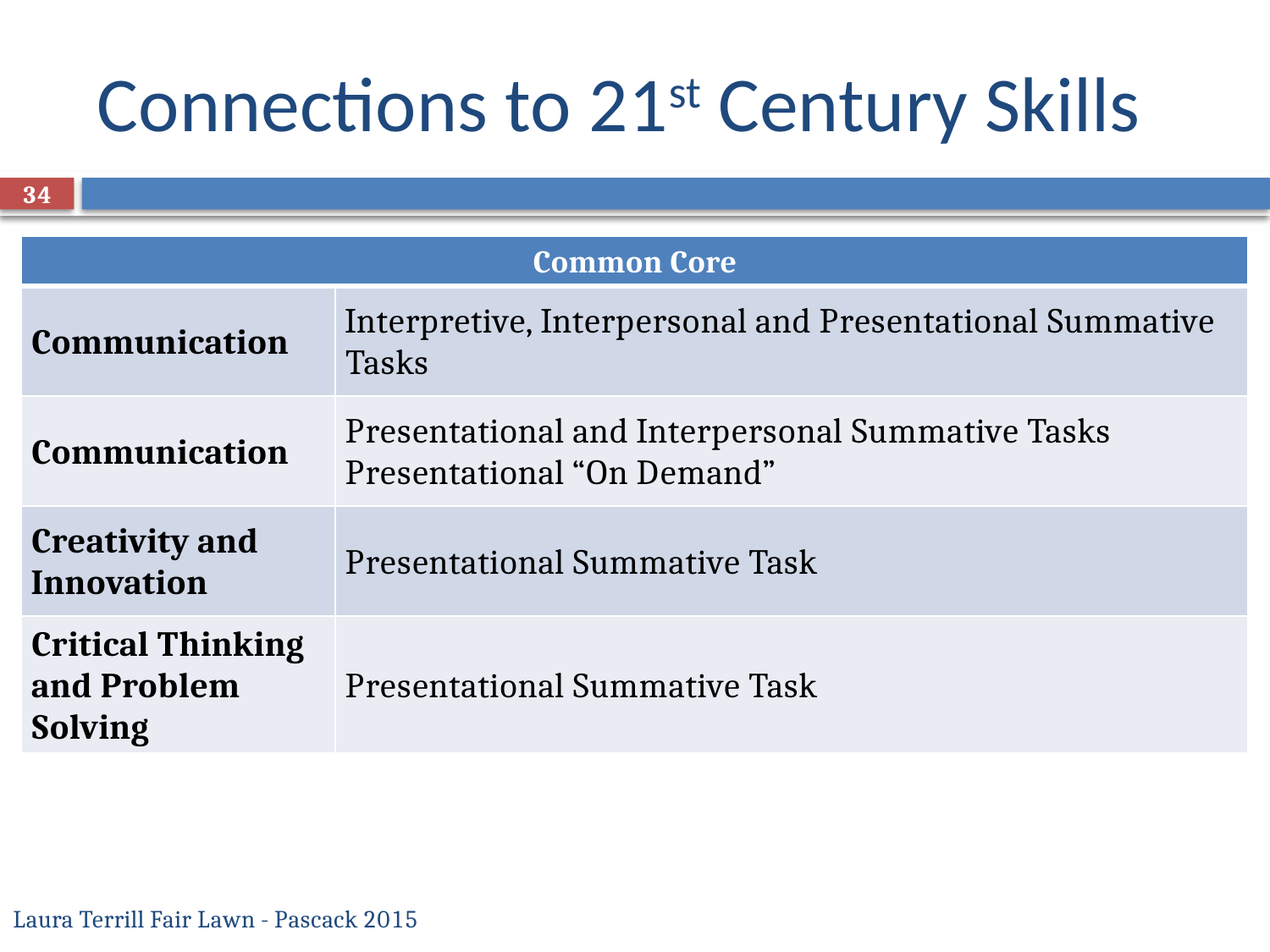

# Connections to 21st Century Skills
34
| Common Core |  |
| --- | --- |
| Communication | Interpretive, Interpersonal and Presentational Summative Tasks |
| Communication | Presentational and Interpersonal Summative Tasks Presentational “On Demand” |
| Creativity and Innovation | Presentational Summative Task |
| Critical Thinking and Problem Solving | Presentational Summative Task |
Laura Terrill Fair Lawn - Pascack 2015